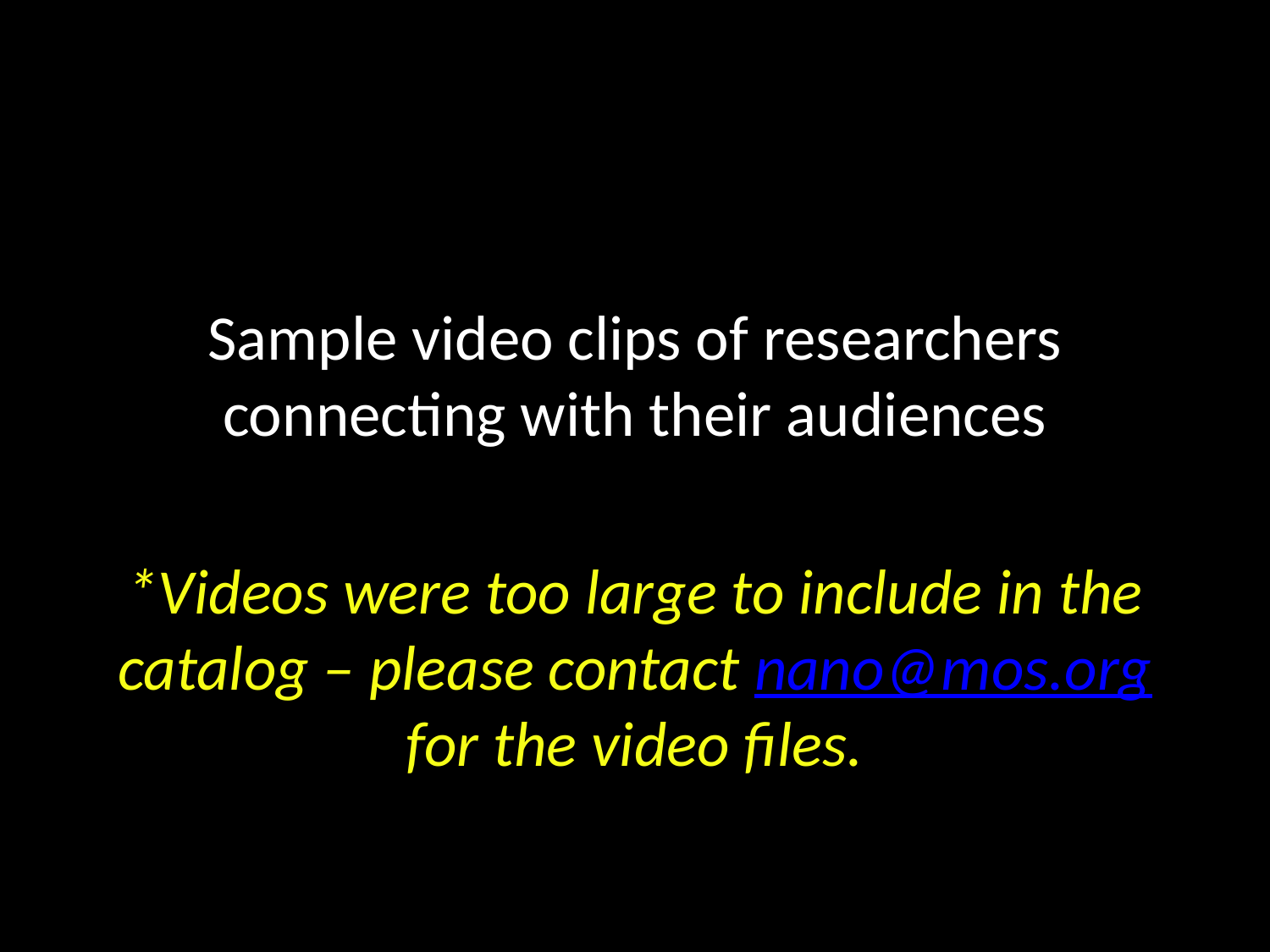

Sample video clips of researchers connecting with their audiences

*Videos were too large to include in the catalog – please contact nano@mos.org for the video files.